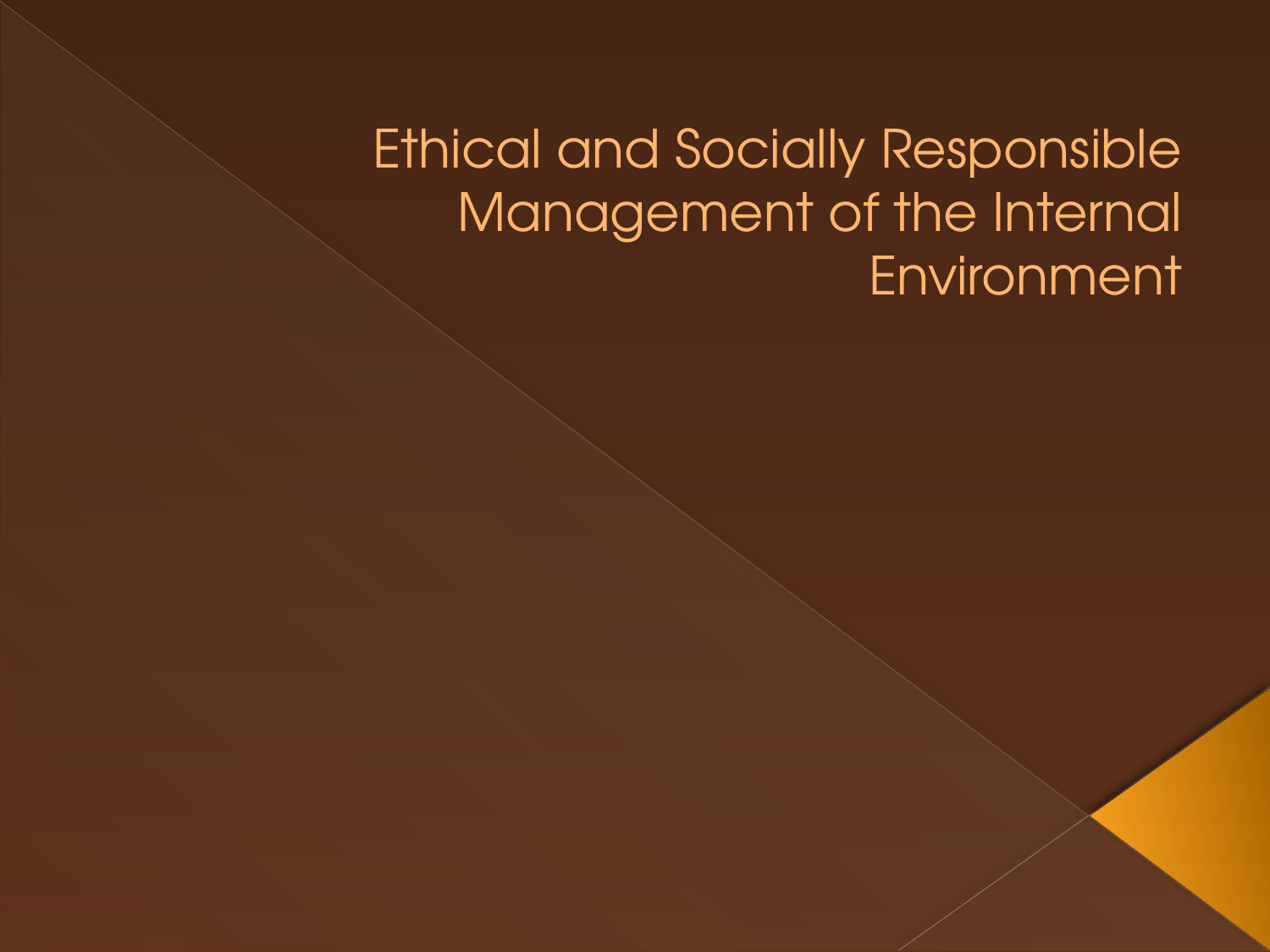

# Ethical and Socially Responsible Management of the Internal Environment